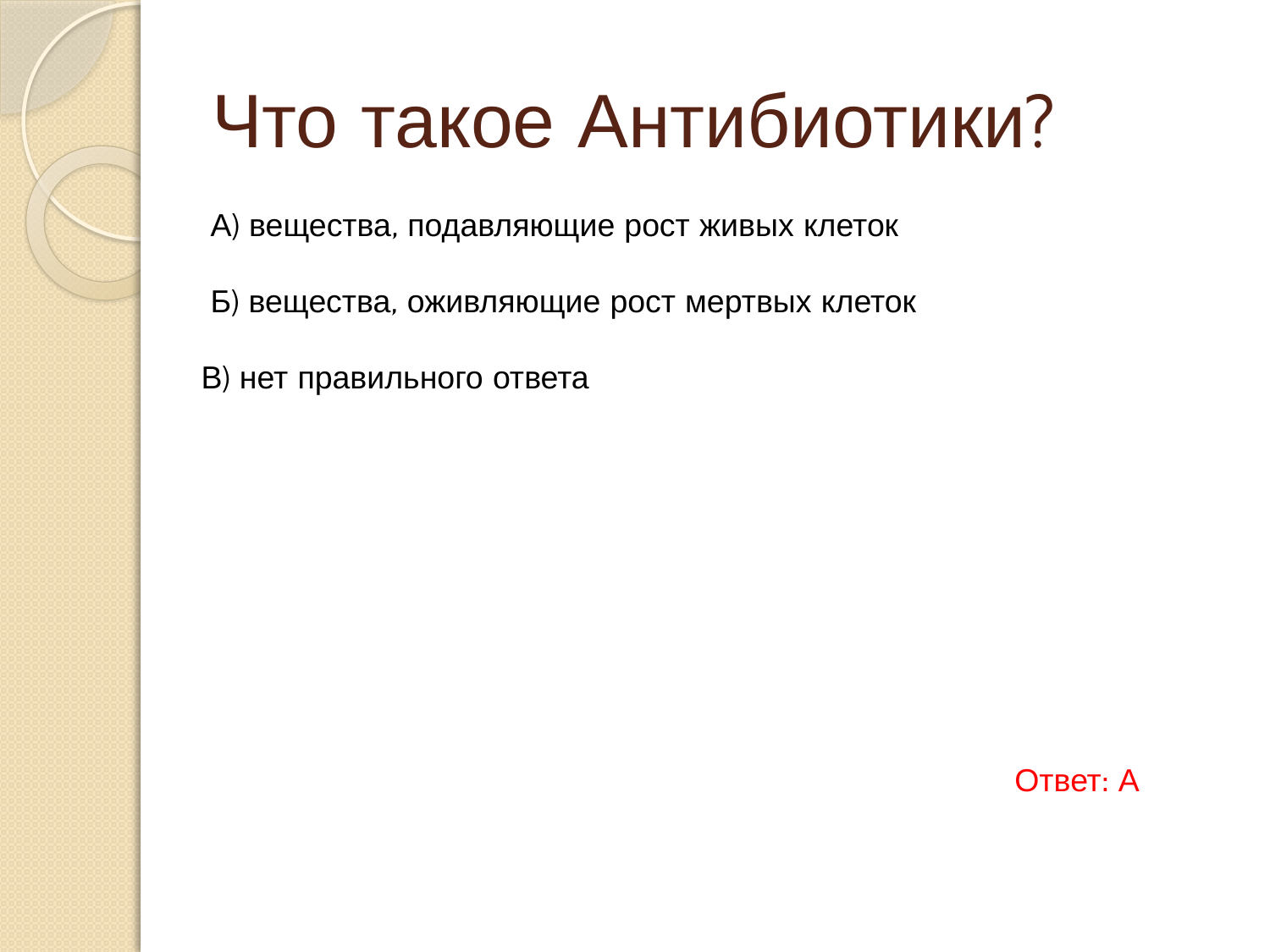

# Что такое Антибиотики?
 А) вещества, подавляющие рост живых клеток

 Б) вещества, оживляющие рост мертвых клеток

В) нет правильного ответа
Ответ: А